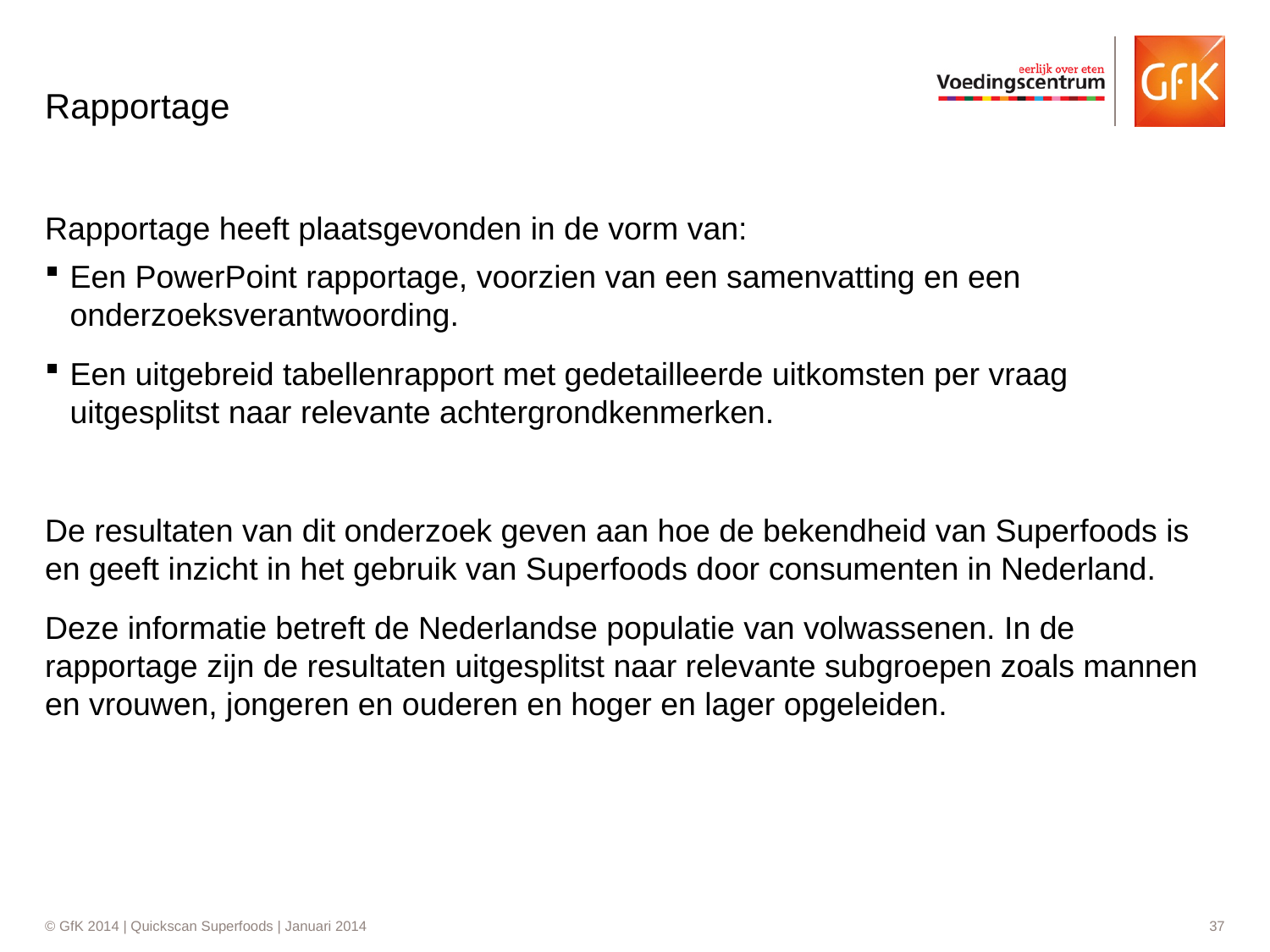

# Rapportage

Rapportage heeft plaatsgevonden in de vorm van:
Een PowerPoint rapportage, voorzien van een samenvatting en een onderzoeksverantwoording.
Een uitgebreid tabellenrapport met gedetailleerde uitkomsten per vraag uitgesplitst naar relevante achtergrondkenmerken.

De resultaten van dit onderzoek geven aan hoe de bekendheid van Superfoods is en geeft inzicht in het gebruik van Superfoods door consumenten in Nederland.
Deze informatie betreft de Nederlandse populatie van volwassenen. In de rapportage zijn de resultaten uitgesplitst naar relevante subgroepen zoals mannen en vrouwen, jongeren en ouderen en hoger en lager opgeleiden.